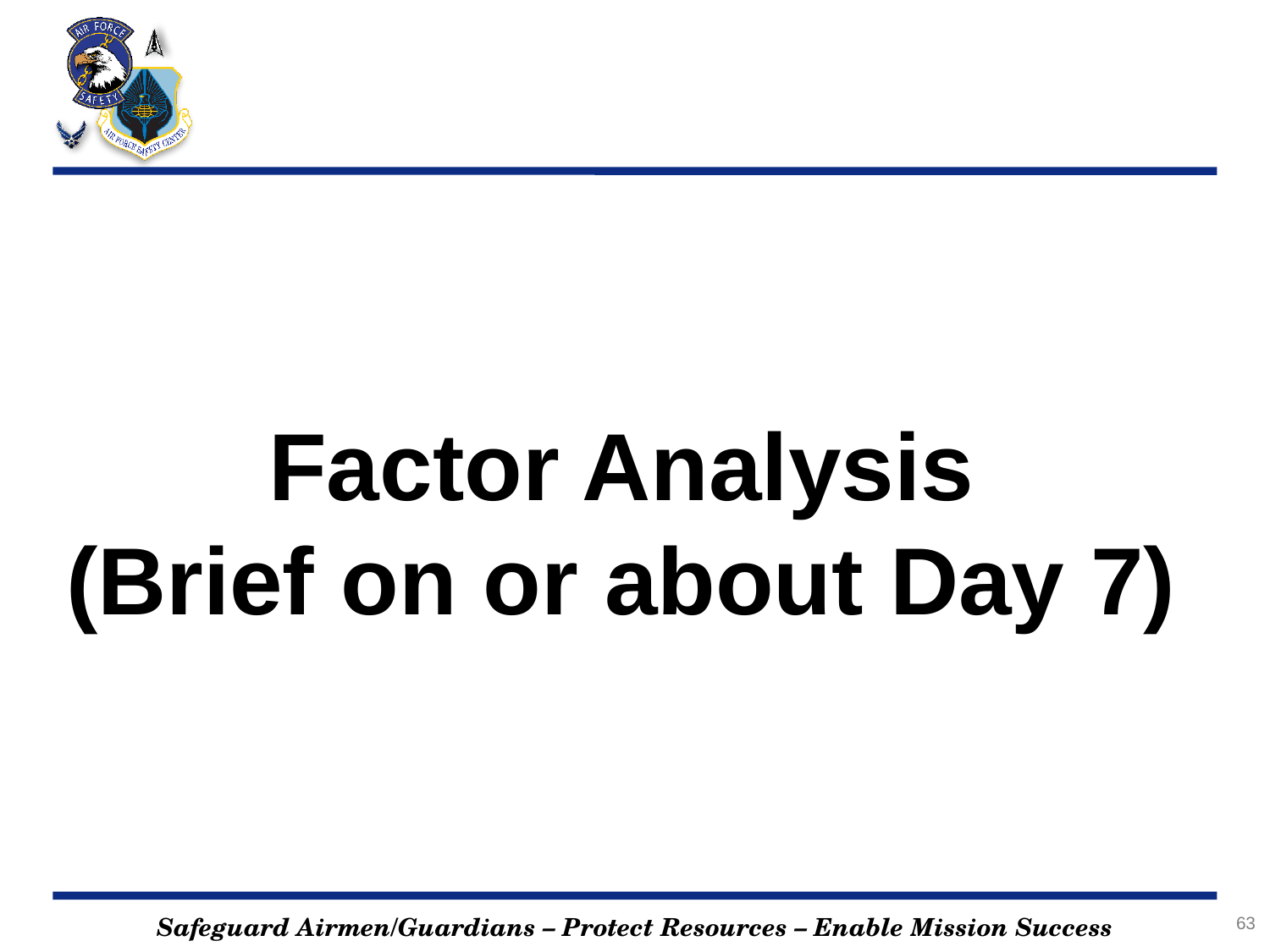

Factor Analysis
(Brief on or about Day 7)
63